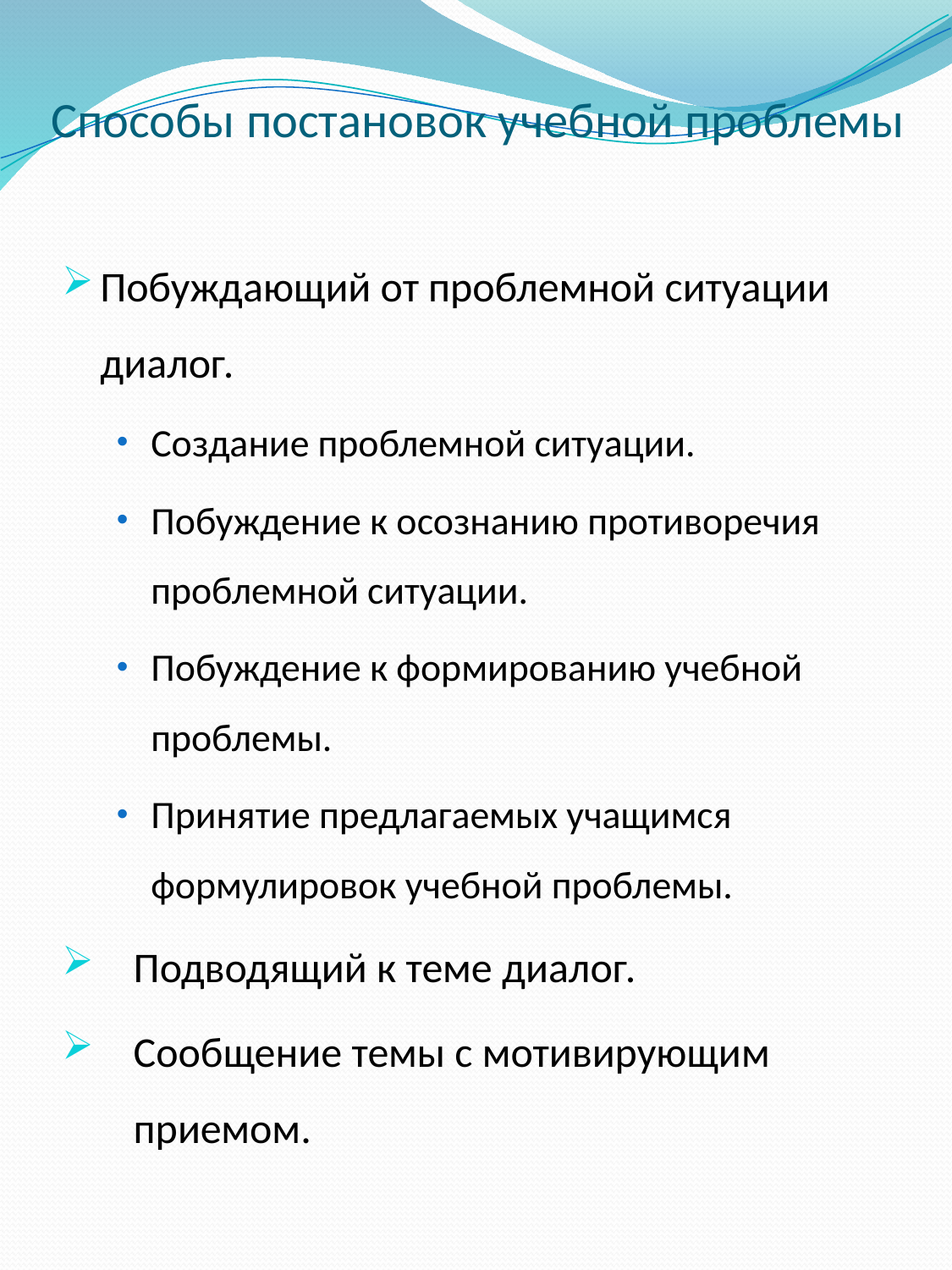

# Способы постановок учебной проблемы
Побуждающий от проблемной ситуации диалог.
Создание проблемной ситуации.
Побуждение к осознанию противоречия проблемной ситуации.
Побуждение к формированию учебной проблемы.
Принятие предлагаемых учащимся формулировок учебной проблемы.
Подводящий к теме диалог.
Сообщение темы с мотивирующим приемом.